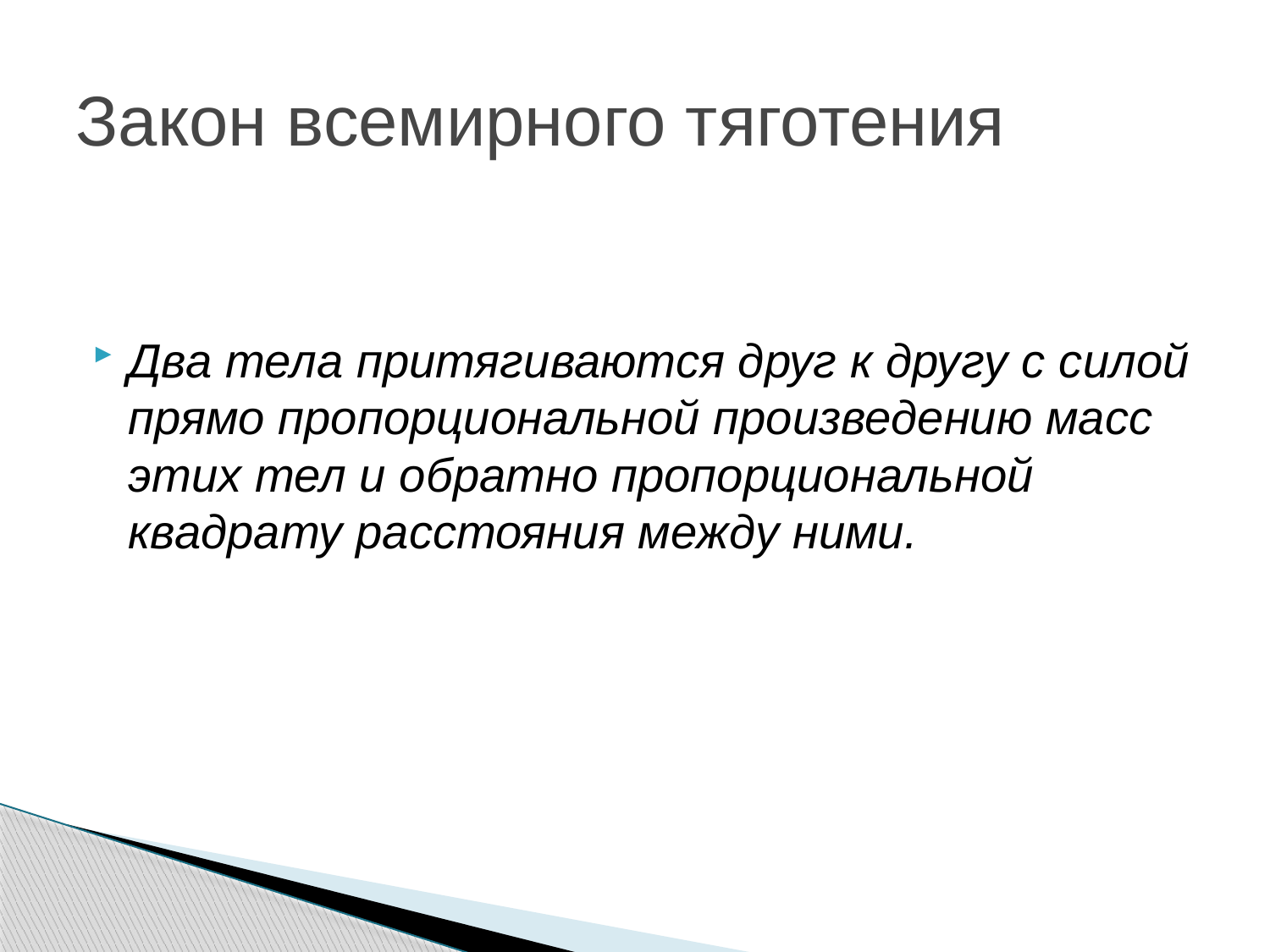

# Закон всемирного тяготения
Два тела притягиваются друг к другу с силой прямо пропорциональной произведению масс  этих тел и обратно пропорциональной квадрату расстояния между ними.